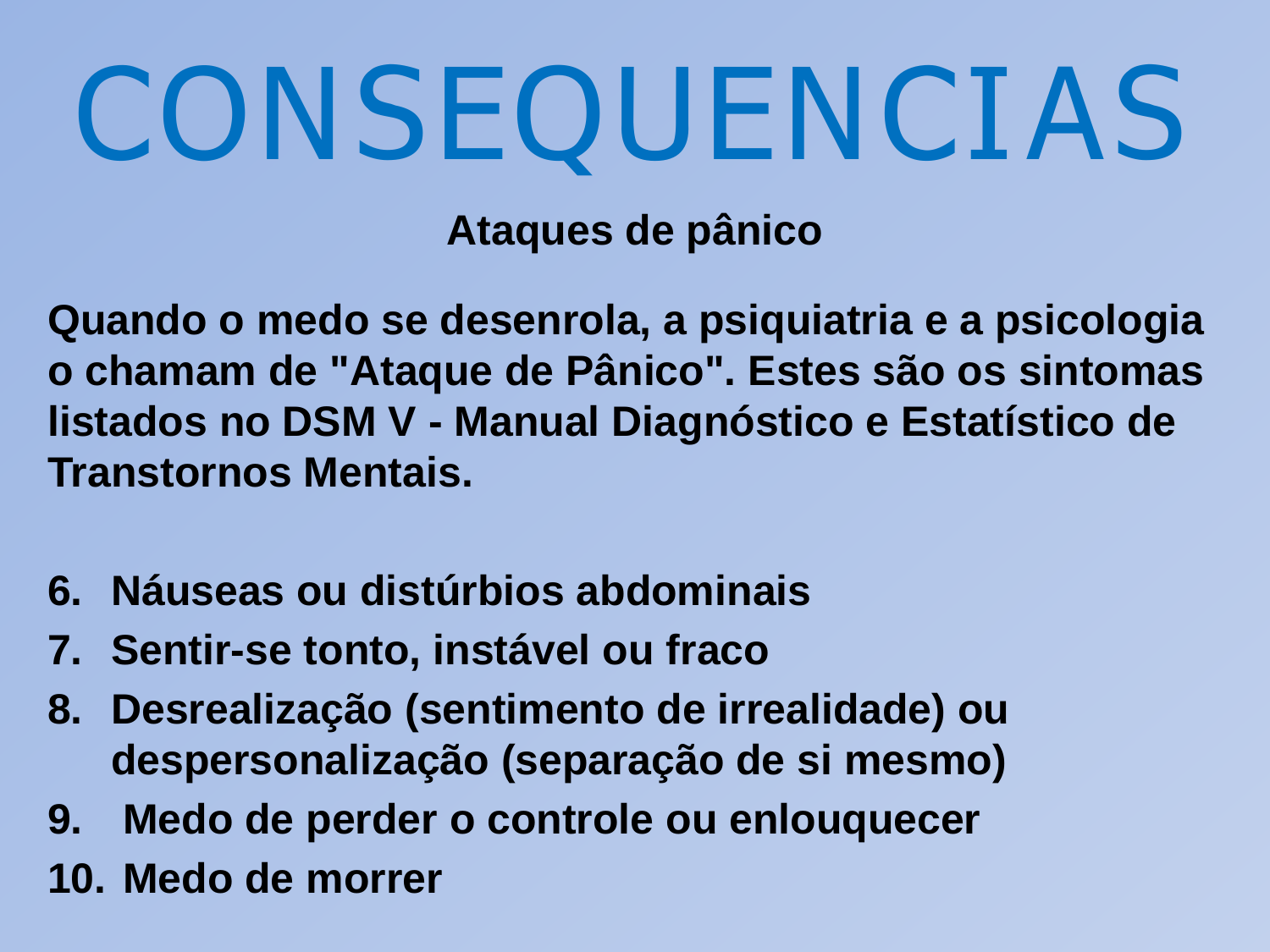

CONSEQUENCIAS

Ataques de pânico

Quando o medo se desenrola, a psiquiatria e a psicologia o chamam de "Ataque de Pânico". Estes são os sintomas listados no DSM V - Manual Diagnóstico e Estatístico de Transtornos Mentais.

Náuseas ou distúrbios abdominais
Sentir-se tonto, instável ou fraco
Desrealização (sentimento de irrealidade) ou despersonalização (separação de si mesmo)
 Medo de perder o controle ou enlouquecer
 Medo de morrer